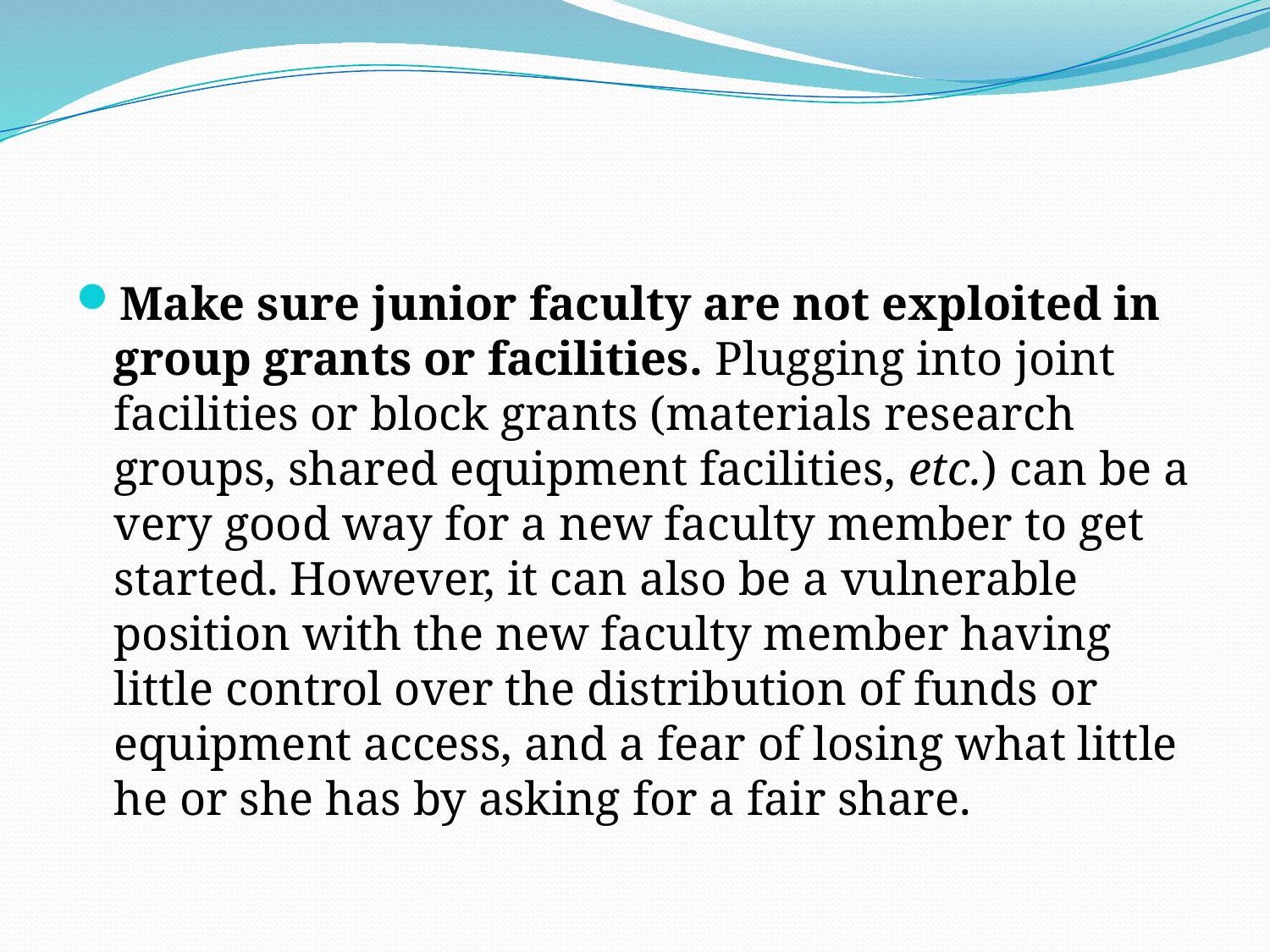

#
Make sure junior faculty are not exploited in group grants or facilities. Plugging into joint facilities or block grants (materials research groups, shared equipment facilities, etc.) can be a very good way for a new faculty member to get started. However, it can also be a vulnerable position with the new faculty member having little control over the distribution of funds or equipment access, and a fear of losing what little he or she has by asking for a fair share.